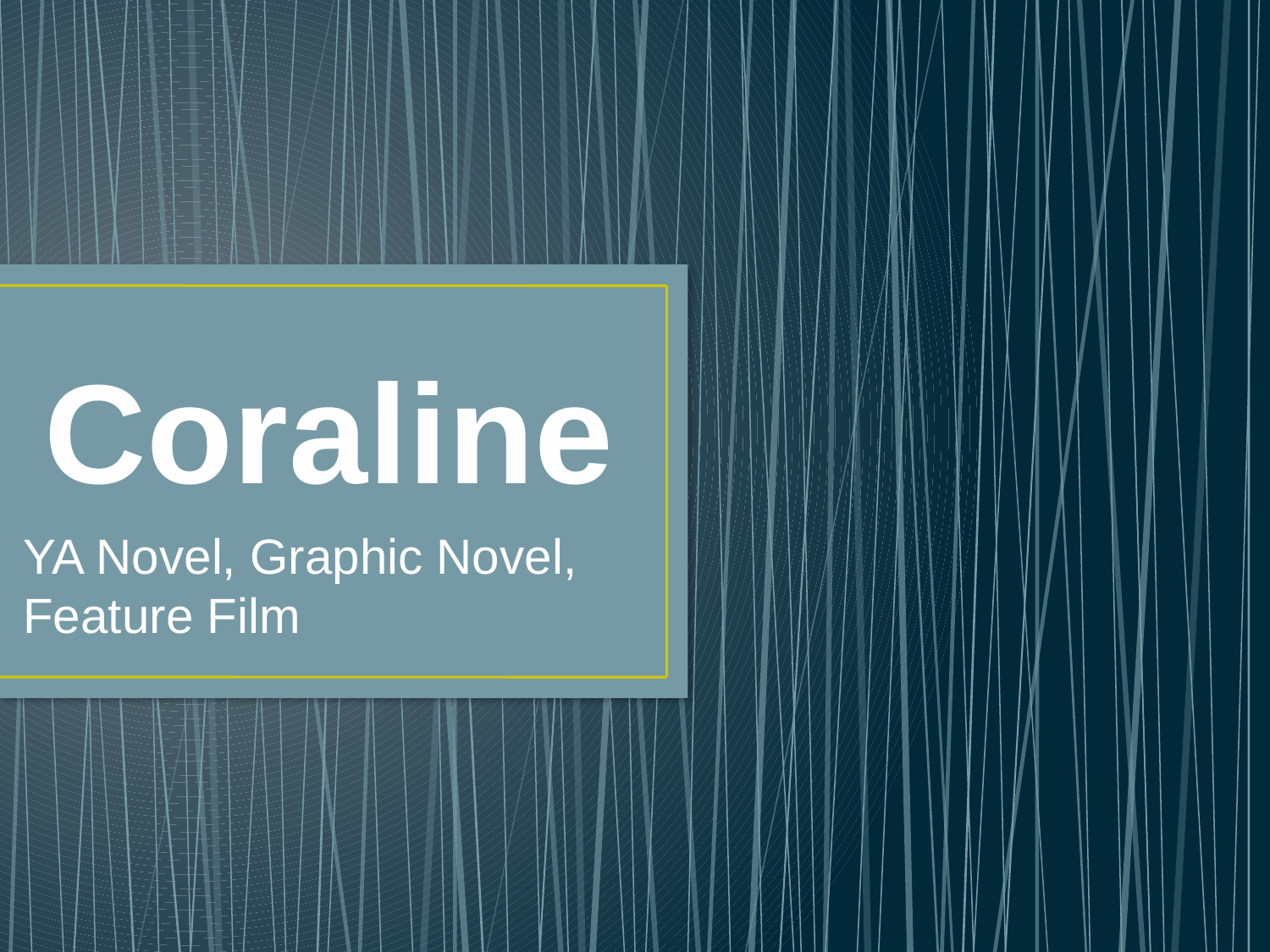

# Coraline
YA Novel, Graphic Novel, Feature Film